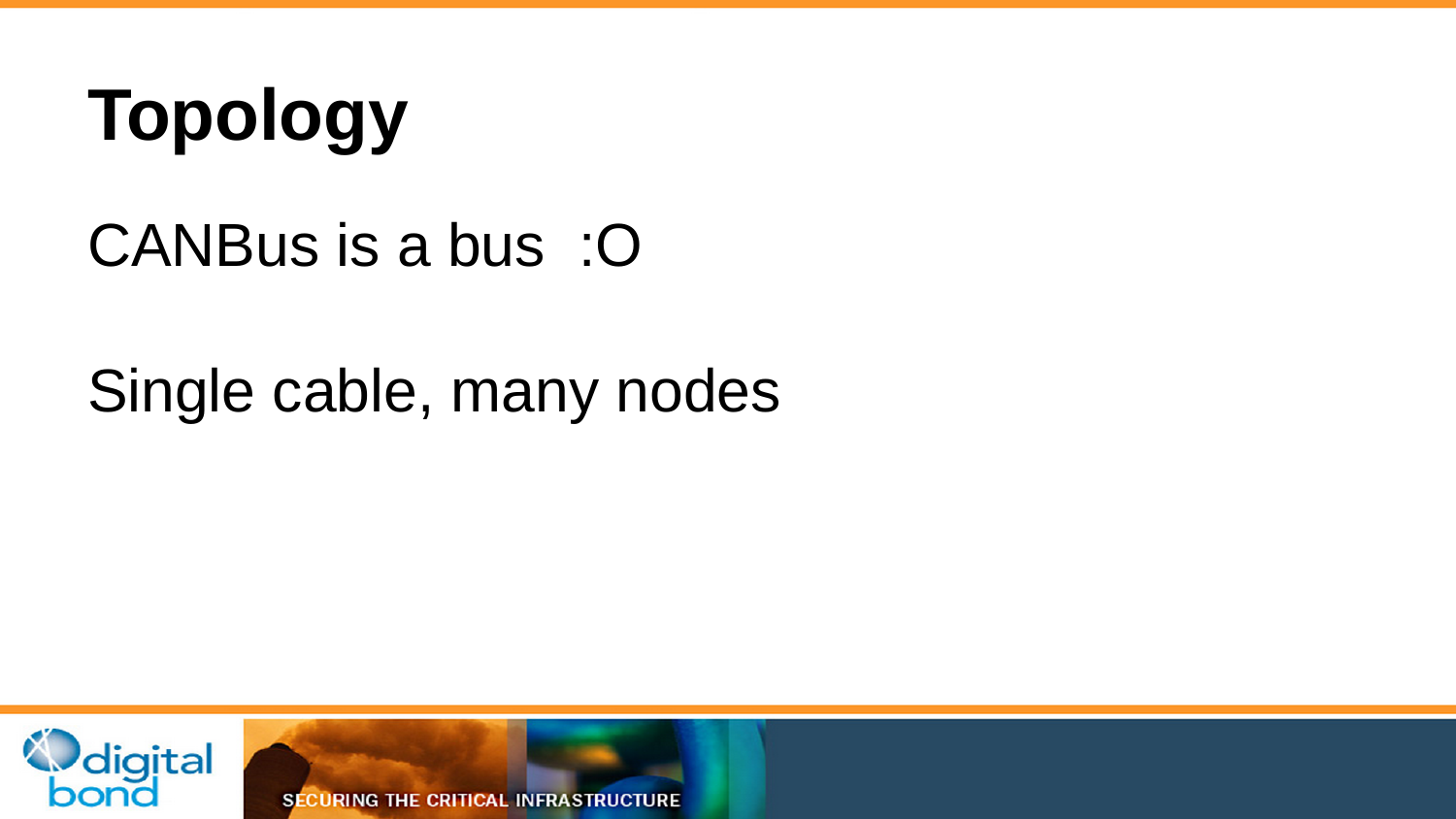

# Topology
CANBus is a bus  :O

Single cable, many nodes